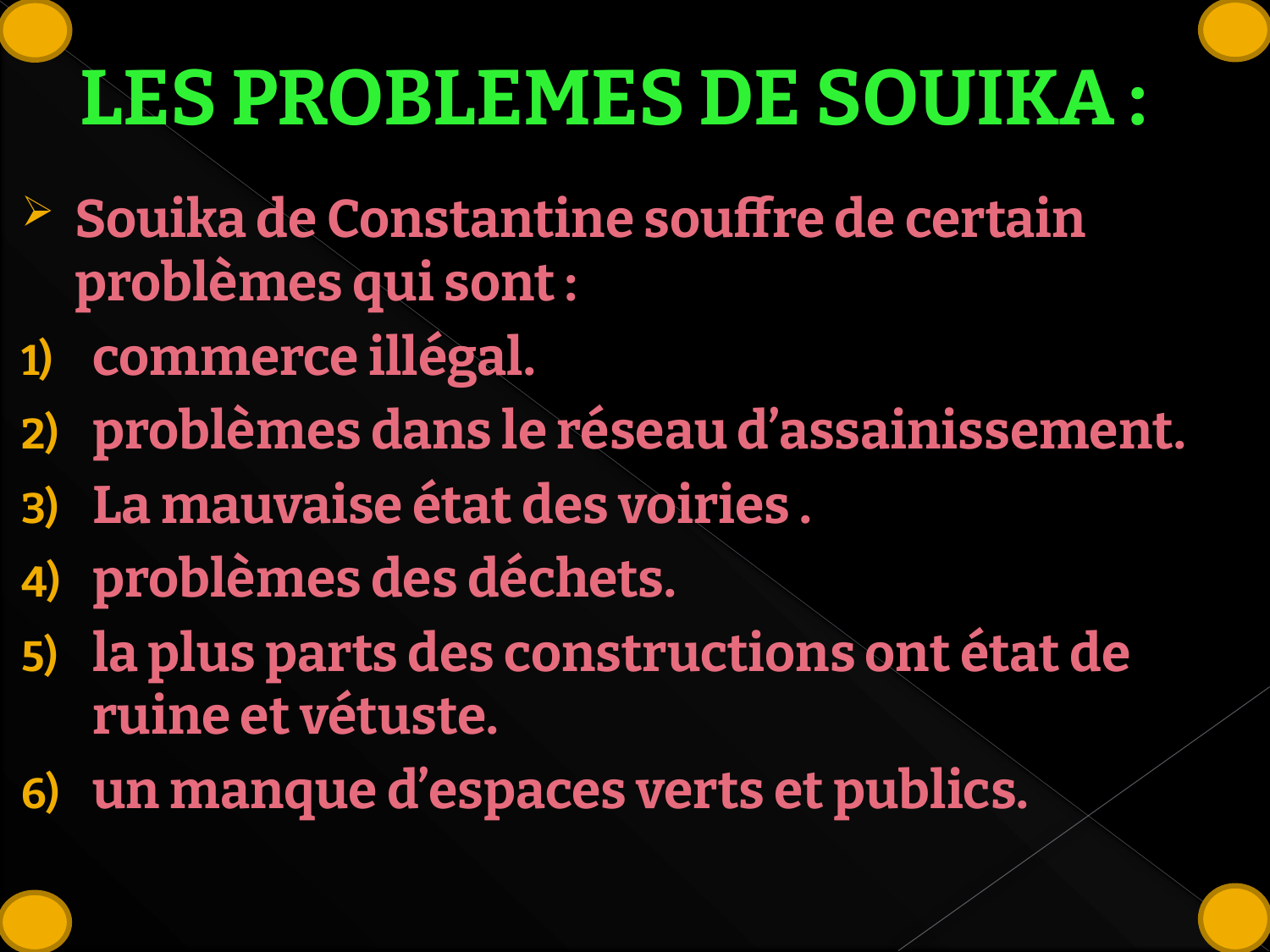

# LES PROBLEMES DE SOUIKA :

Souika de Constantine souffre de certain problèmes qui sont :
commerce illégal.
problèmes dans le réseau d’assainissement.
La mauvaise état des voiries .
problèmes des déchets.
la plus parts des constructions ont état de ruine et vétuste.
un manque d’espaces verts et publics.